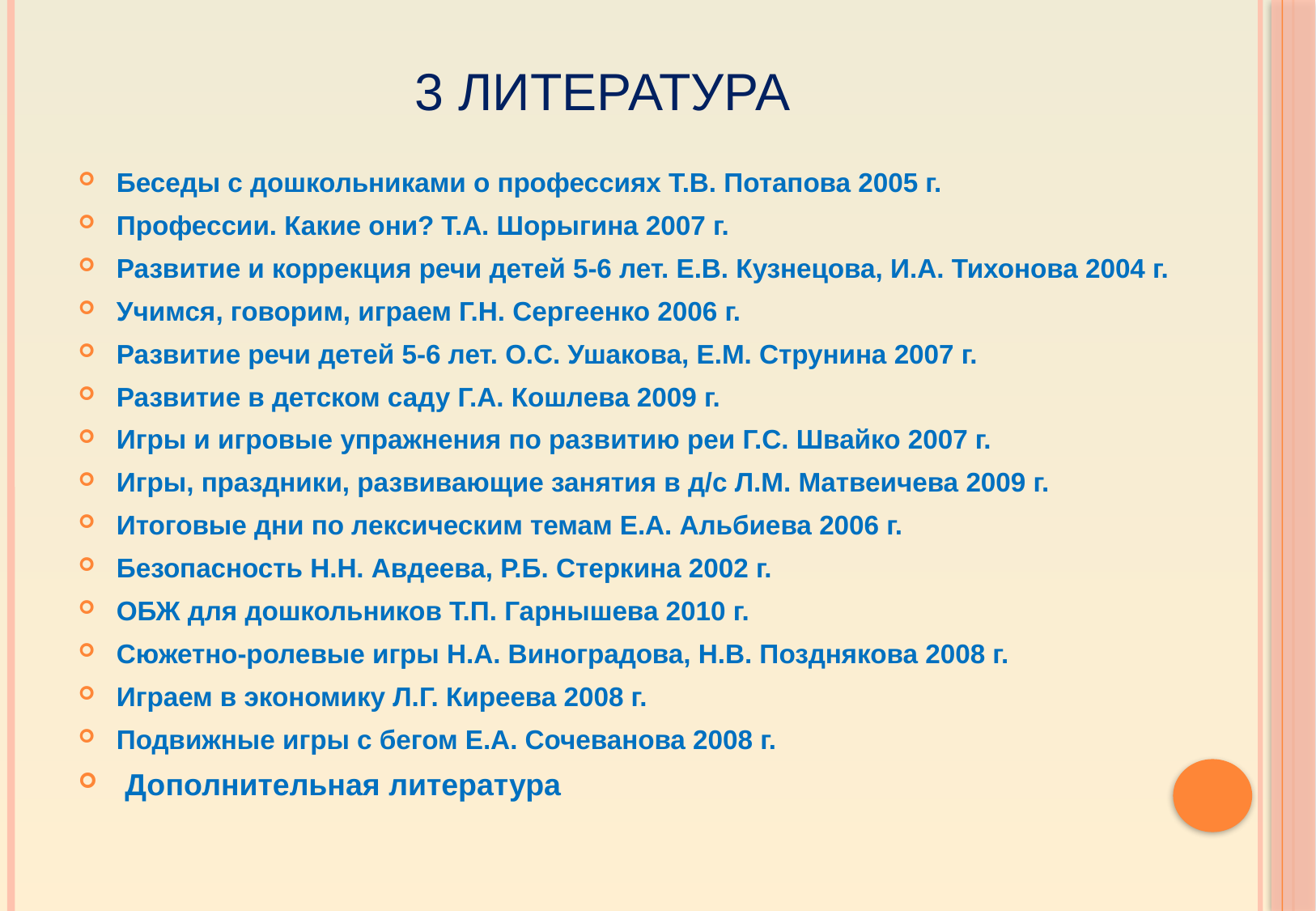

# 3 литература
Беседы с дошкольниками о профессиях Т.В. Потапова 2005 г.
Профессии. Какие они? Т.А. Шорыгина 2007 г.
Развитие и коррекция речи детей 5-6 лет. Е.В. Кузнецова, И.А. Тихонова 2004 г.
Учимся, говорим, играем Г.Н. Сергеенко 2006 г.
Развитие речи детей 5-6 лет. О.С. Ушакова, Е.М. Струнина 2007 г.
Развитие в детском саду Г.А. Кошлева 2009 г.
Игры и игровые упражнения по развитию реи Г.С. Швайко 2007 г.
Игры, праздники, развивающие занятия в д/с Л.М. Матвеичева 2009 г.
Итоговые дни по лексическим темам Е.А. Альбиева 2006 г.
Безопасность Н.Н. Авдеева, Р.Б. Стеркина 2002 г.
ОБЖ для дошкольников Т.П. Гарнышева 2010 г.
Сюжетно-ролевые игры Н.А. Виноградова, Н.В. Позднякова 2008 г.
Играем в экономику Л.Г. Киреева 2008 г.
Подвижные игры с бегом Е.А. Сочеванова 2008 г.
 Дополнительная литература